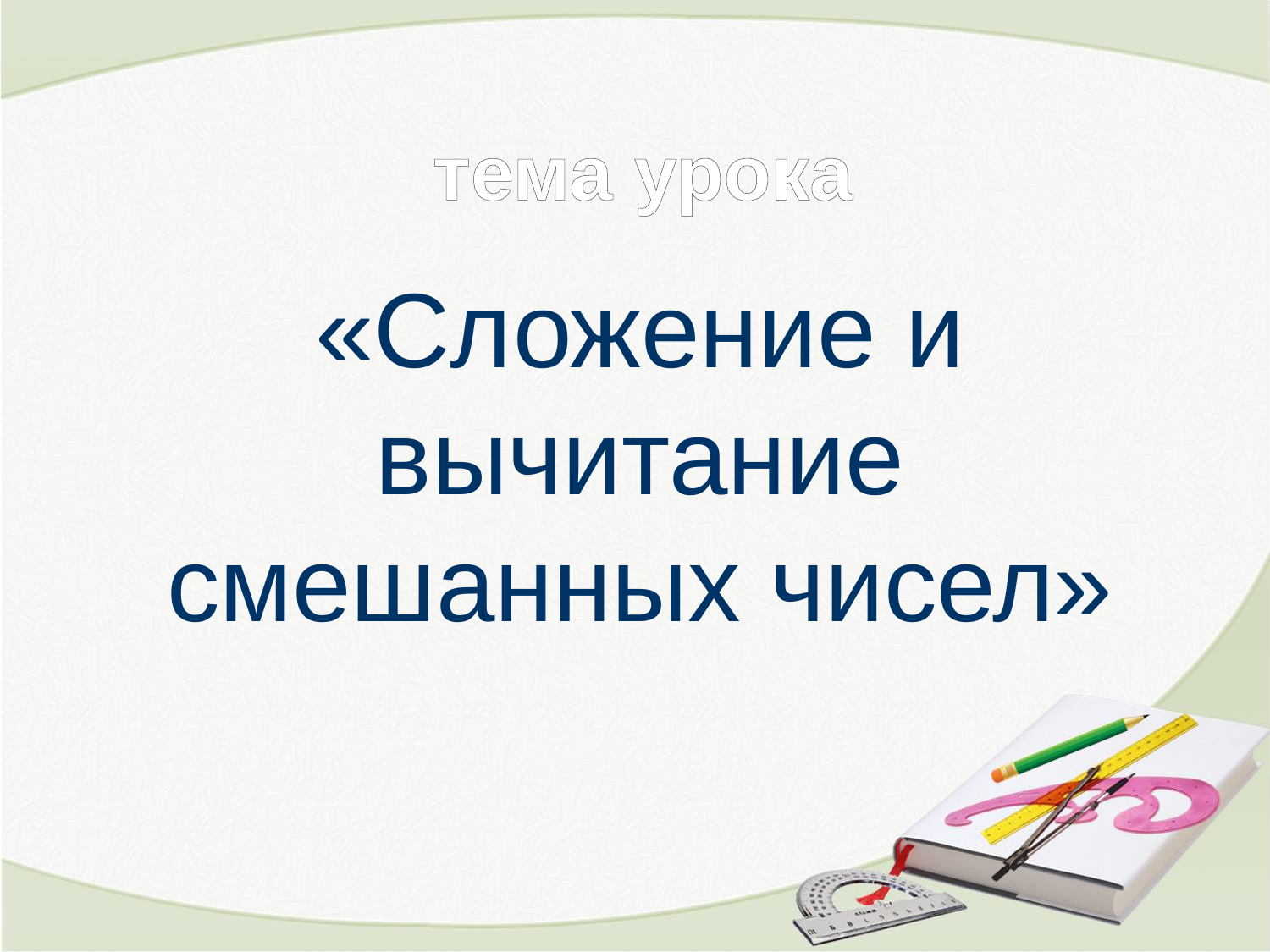

тема урока
«Сложение и вычитание смешанных чисел»